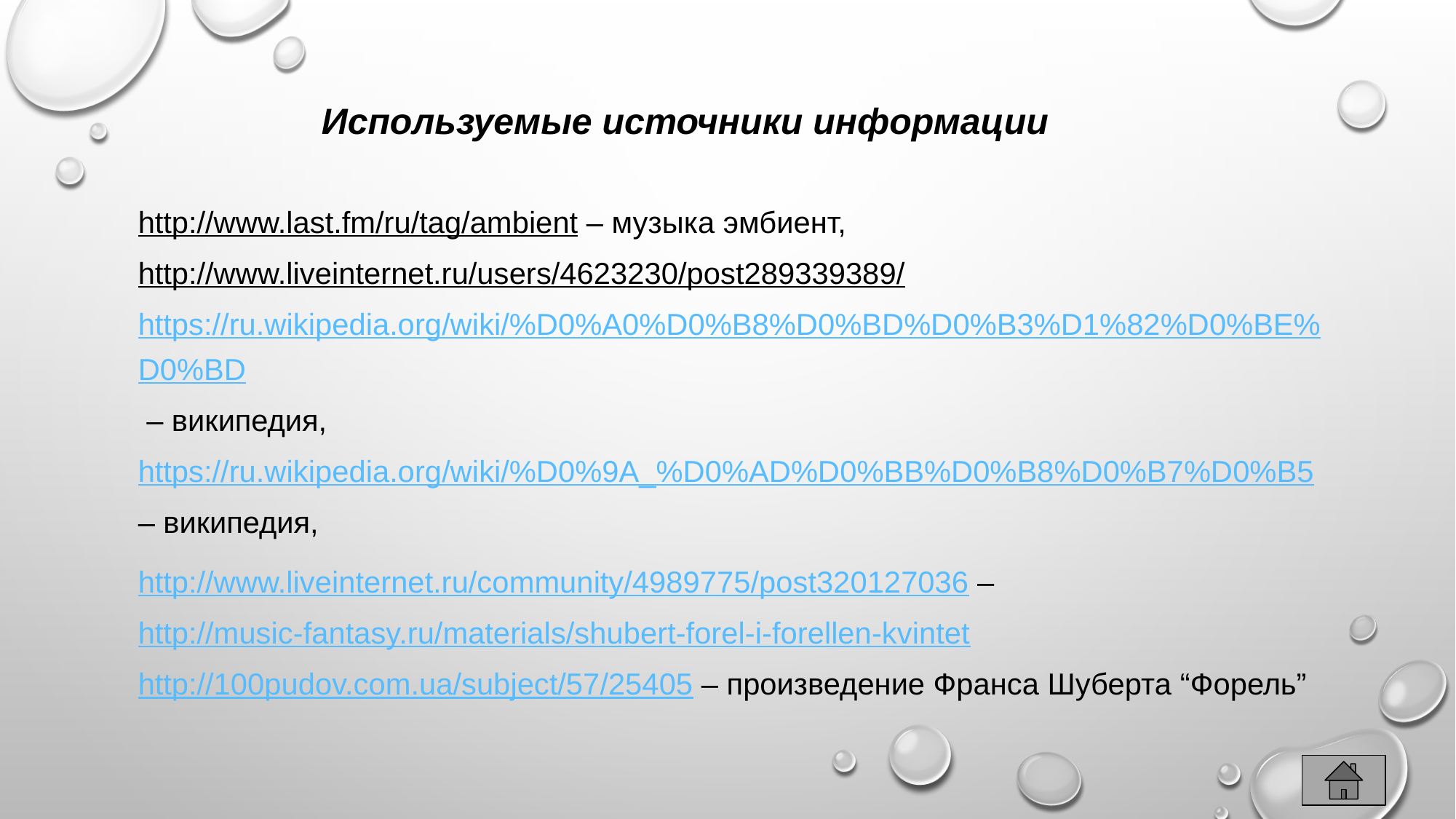

Используемые источники информации
http://www.last.fm/ru/tag/ambient – музыка эмбиент,
http://www.liveinternet.ru/users/4623230/post289339389/
https://ru.wikipedia.org/wiki/%D0%A0%D0%B8%D0%BD%D0%B3%D1%82%D0%BE%D0%BD – википедия,
https://ru.wikipedia.org/wiki/%D0%9A_%D0%AD%D0%BB%D0%B8%D0%B7%D0%B5 – википедия,
http://www.liveinternet.ru/community/4989775/post320127036 –
http://music-fantasy.ru/materials/shubert-forel-i-forellen-kvintet
http://100pudov.com.ua/subject/57/25405 – произведение Франса Шуберта “Форель”